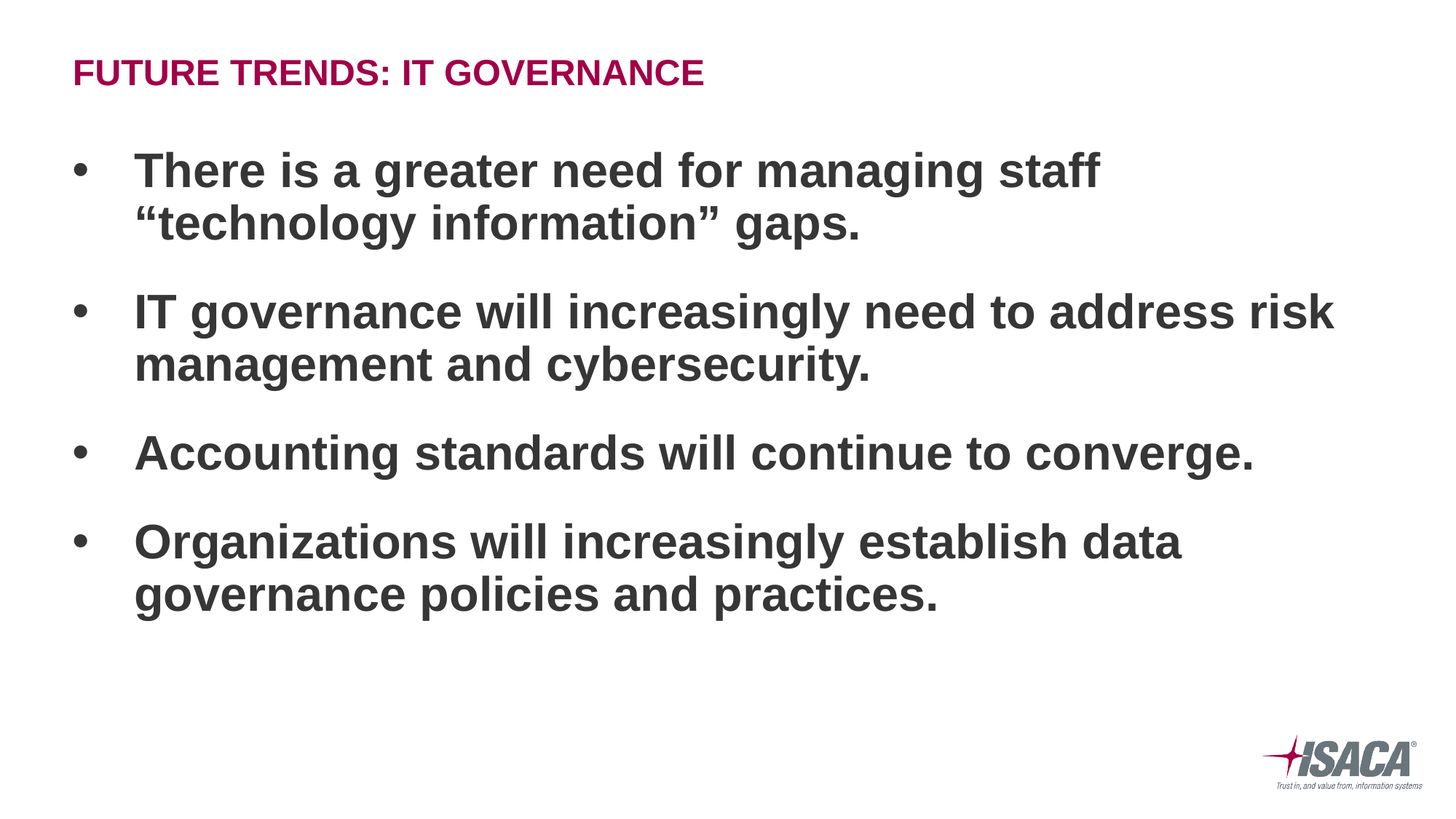

# Future trends: IT governance
There is a greater need for managing staff “technology information” gaps.
IT governance will increasingly need to address risk management and cybersecurity.
Accounting standards will continue to converge.
Organizations will increasingly establish data governance policies and practices.